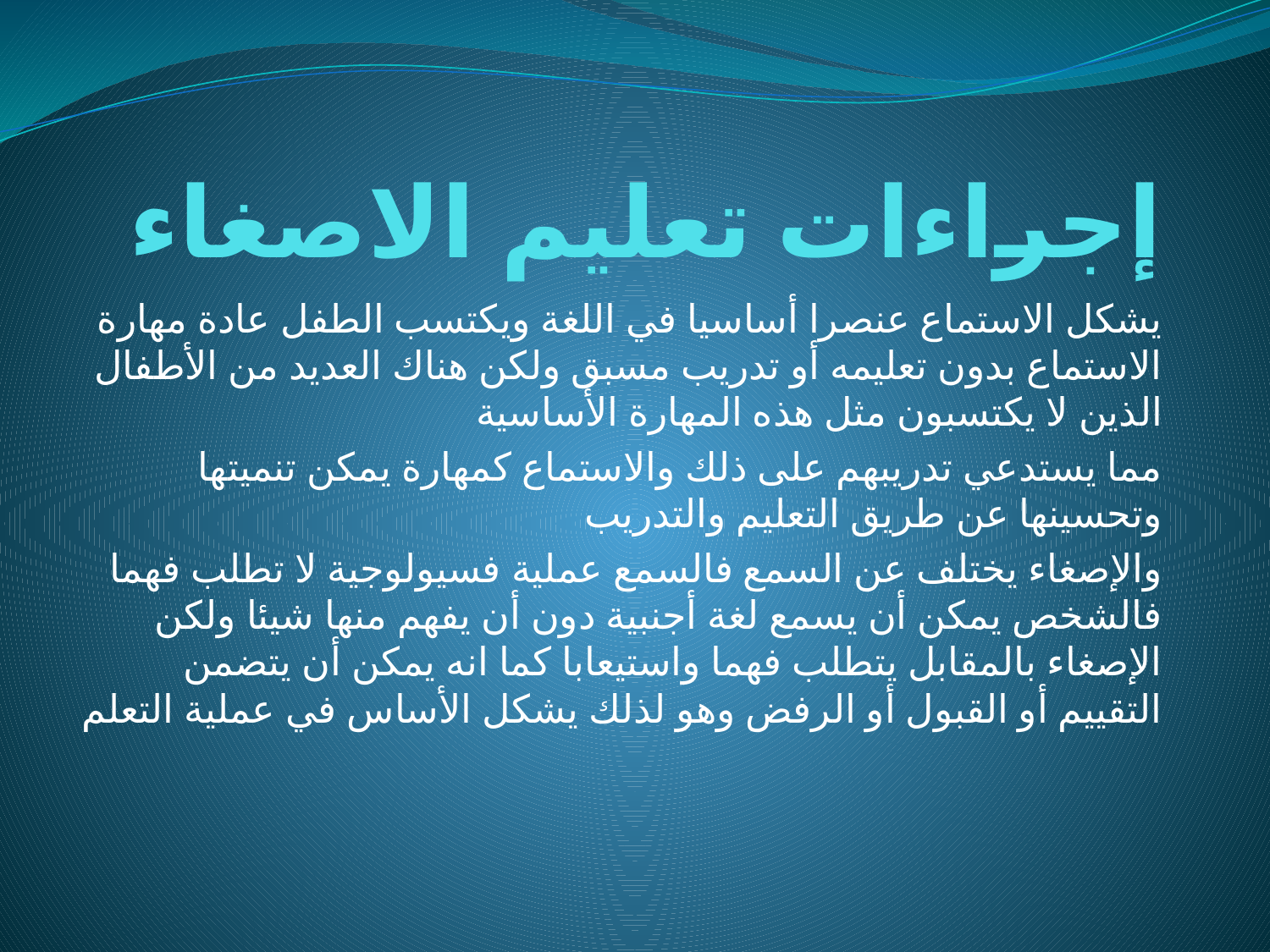

# إجراءات تعليم الاصغاء
يشكل الاستماع عنصرا أساسيا في اللغة ويكتسب الطفل عادة مهارة الاستماع بدون تعليمه أو تدريب مسبق ولكن هناك العديد من الأطفال الذين لا يكتسبون مثل هذه المهارة الأساسية
مما يستدعي تدريبهم على ذلك والاستماع كمهارة يمكن تنميتها وتحسينها عن طريق التعليم والتدريب
والإصغاء يختلف عن السمع فالسمع عملية فسيولوجية لا تطلب فهما فالشخص يمكن أن يسمع لغة أجنبية دون أن يفهم منها شيئا ولكن الإصغاء بالمقابل يتطلب فهما واستيعابا كما انه يمكن أن يتضمن التقييم أو القبول أو الرفض وهو لذلك يشكل الأساس في عملية التعلم